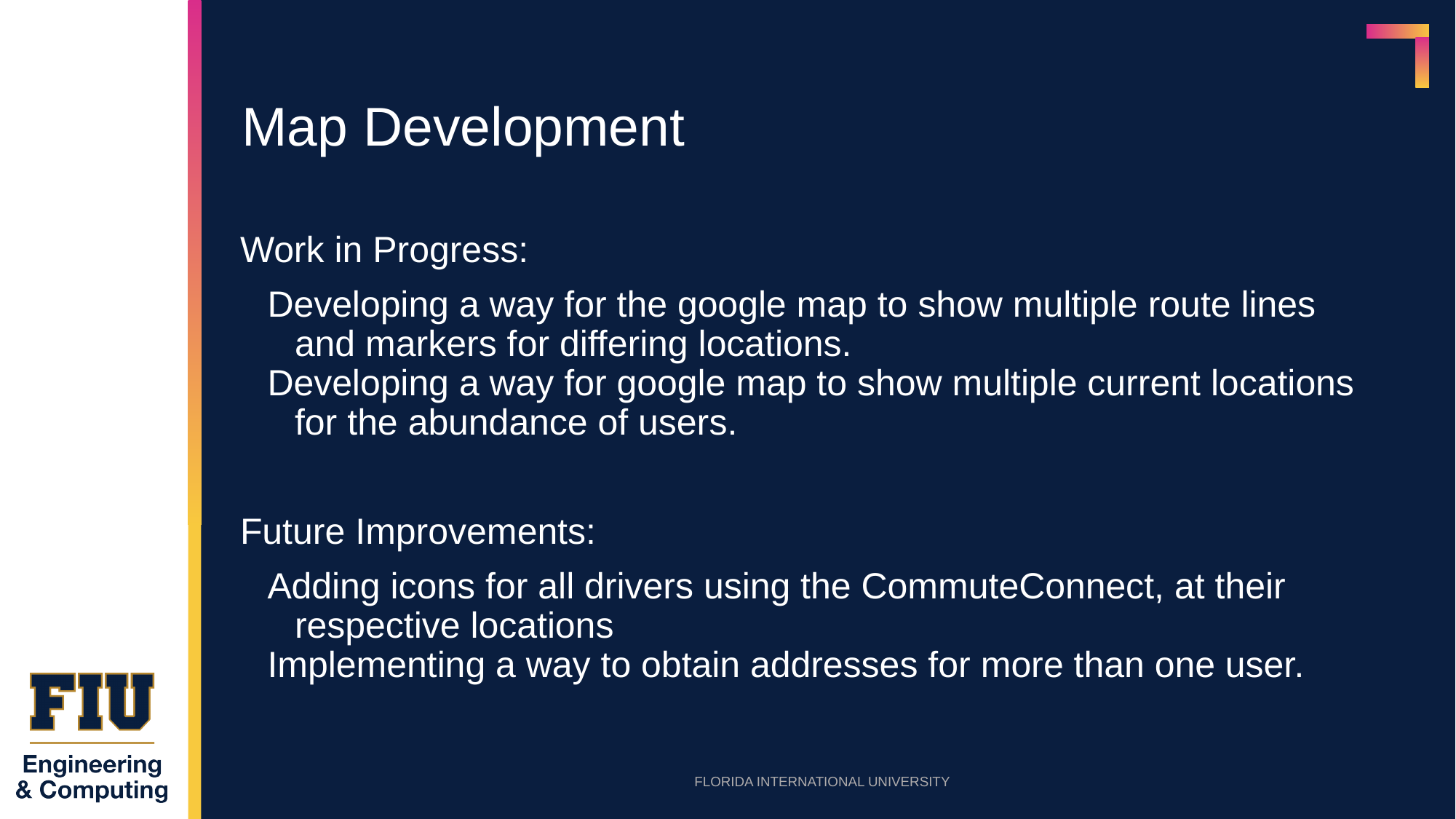

# Map Development
Work in Progress:
Developing a way for the google map to show multiple route lines and markers for differing locations.
Developing a way for google map to show multiple current locations for the abundance of users.

Future Improvements:
Adding icons for all drivers using the CommuteConnect, at their respective locations
Implementing a way to obtain addresses for more than one user.